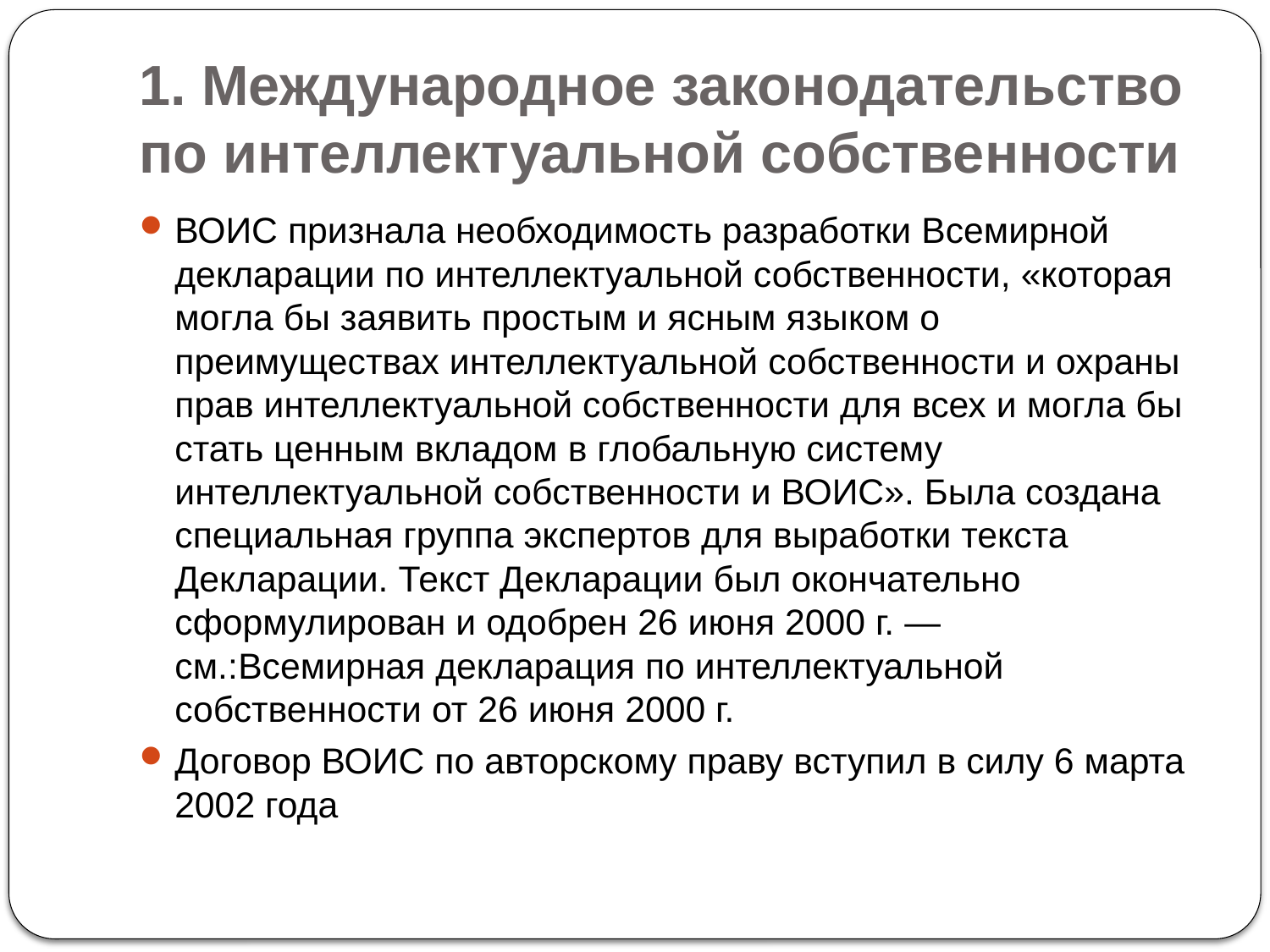

# 1. Международное законодательство по интеллектуальной собственности
ВОИС признала необходимость разработки Всемирной декларации по интеллектуальной собственности, «которая могла бы заявить простым и ясным языком о преимуществах интеллектуальной собственности и охраны прав интеллектуальной собственности для всех и могла бы стать ценным вкладом в глобальную систему интеллектуальной собственности и ВОИС». Была создана специальная группа экспертов для выработки текста Декларации. Текст Декларации был окончательно сформулирован и одобрен 26 июня 2000 г. — см.:Всемирная декларация по интеллектуальной собственности от 26 июня 2000 г.
Договор ВОИС по авторскому праву вступил в силу 6 марта 2002 года